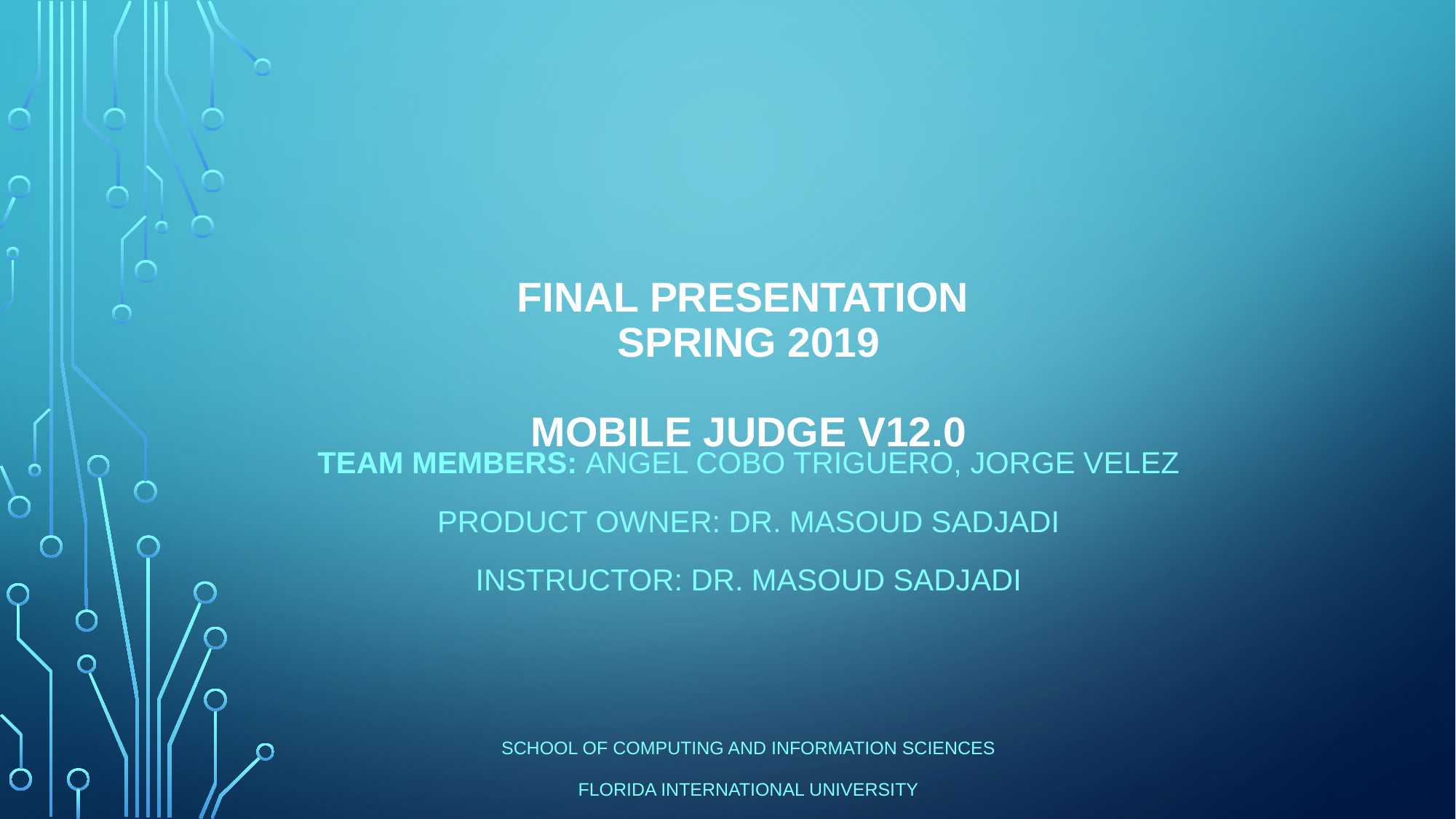

# Final presentation Spring 2019 Mobile judge v12.0
Team members: Angel cobo triguero, Jorge Velez
Product owner: Dr. Masoud Sadjadi
Instructor: Dr. Masoud Sadjadi

School of Computing and Information Sciences
Florida International University